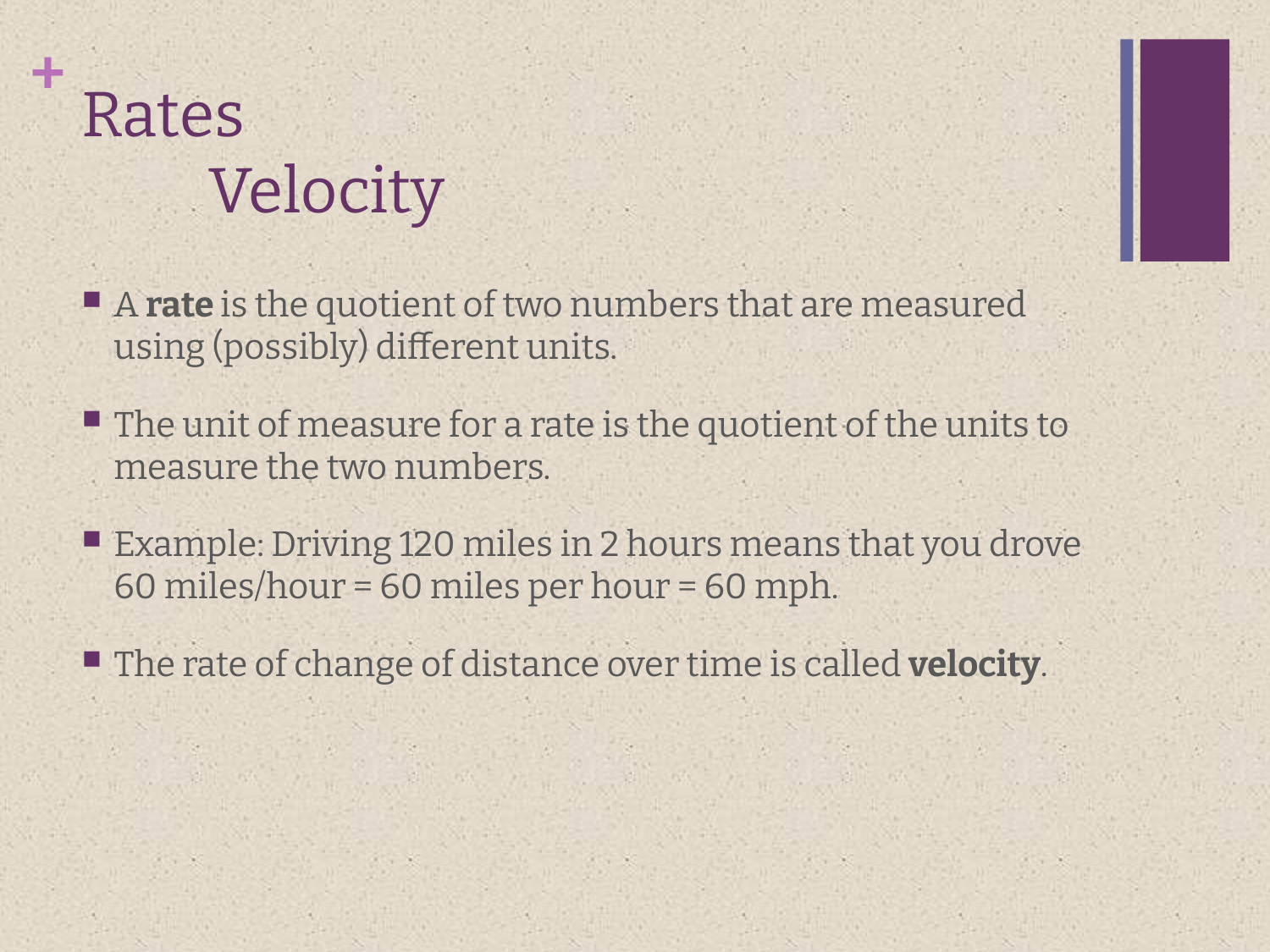

# Rates Velocity
A rate is the quotient of two numbers that are measured using (possibly) different units.
The unit of measure for a rate is the quotient of the units to measure the two numbers.
Example: Driving 120 miles in 2 hours means that you drove 60 miles/hour = 60 miles per hour = 60 mph.
The rate of change of distance over time is called velocity.